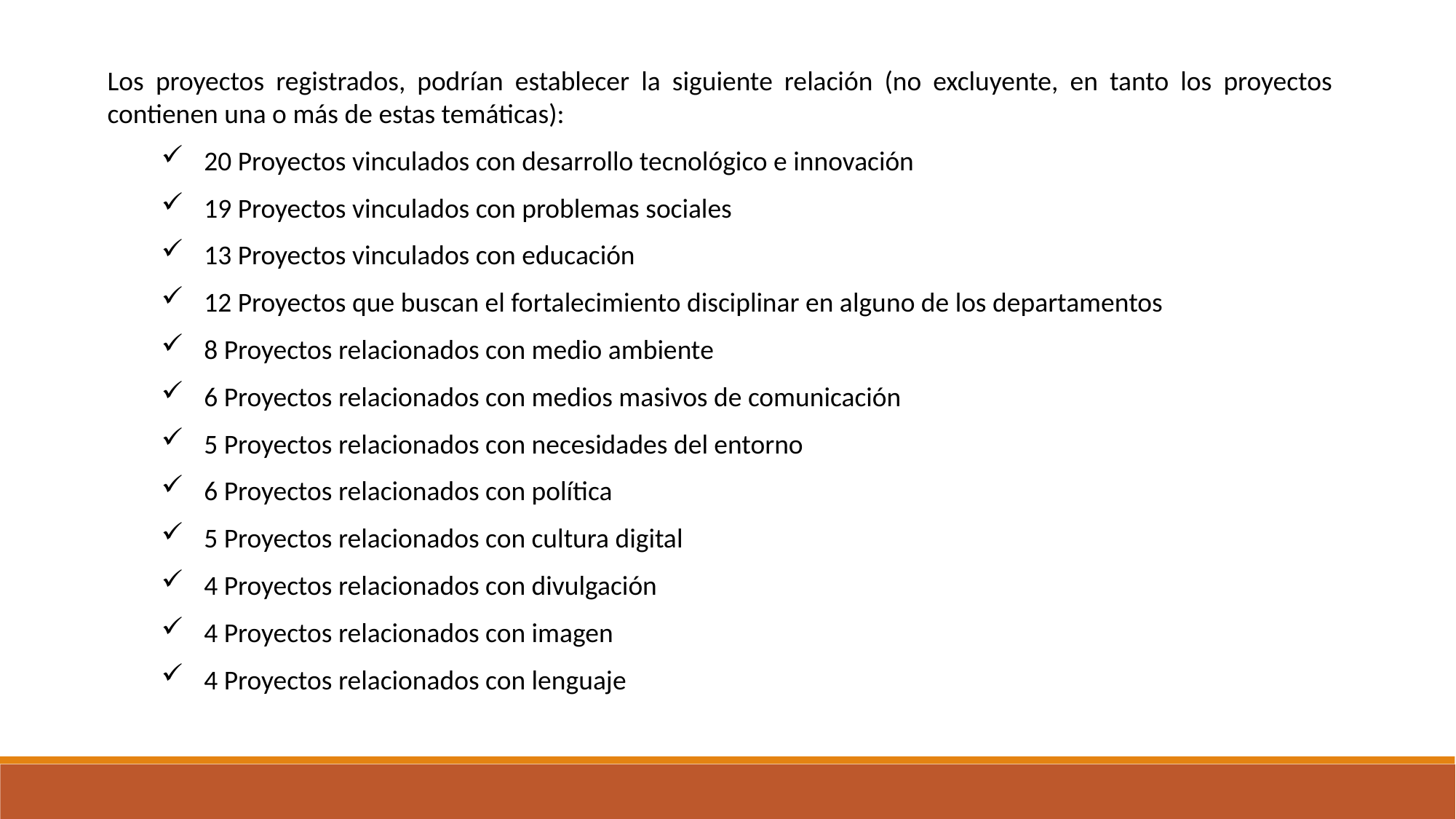

Los proyectos registrados, podrían establecer la siguiente relación (no excluyente, en tanto los proyectos contienen una o más de estas temáticas):
20 Proyectos vinculados con desarrollo tecnológico e innovación
19 Proyectos vinculados con problemas sociales
13 Proyectos vinculados con educación
12 Proyectos que buscan el fortalecimiento disciplinar en alguno de los departamentos
8 Proyectos relacionados con medio ambiente
6 Proyectos relacionados con medios masivos de comunicación
5 Proyectos relacionados con necesidades del entorno
6 Proyectos relacionados con política
5 Proyectos relacionados con cultura digital
4 Proyectos relacionados con divulgación
4 Proyectos relacionados con imagen
4 Proyectos relacionados con lenguaje